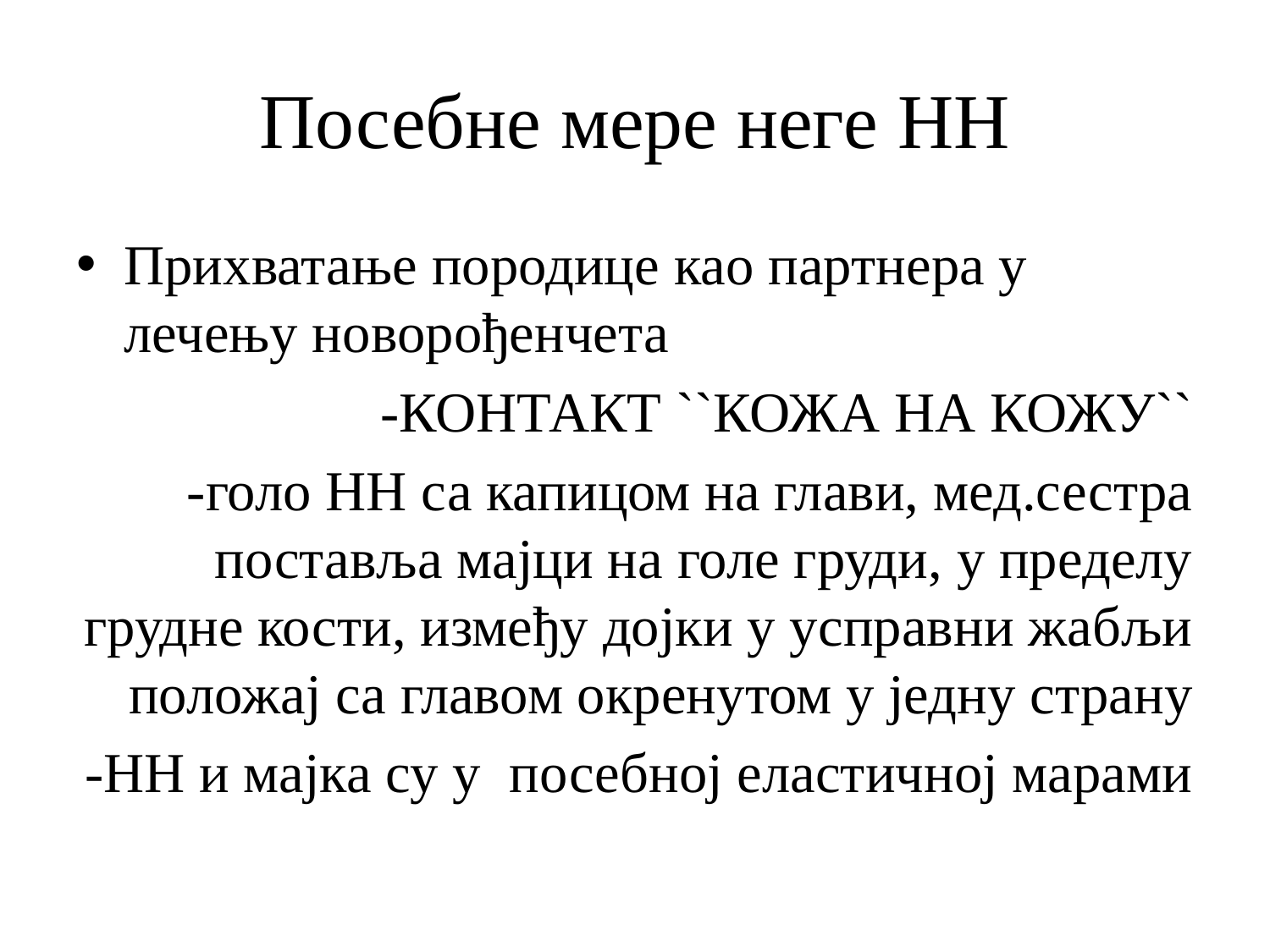

# Посебне мере неге НН
Прихватање породице као партнера у лечењу новорођенчета
-КОНТАКТ ``КОЖА НА КОЖУ``
-голо НН са капицом на глави, мед.сестра поставља мајци на голе груди, у пределу грудне кости, између дојки у усправни жабљи положај са главом окренутом у једну страну
-НН и мајка су у  посебној еластичној марами